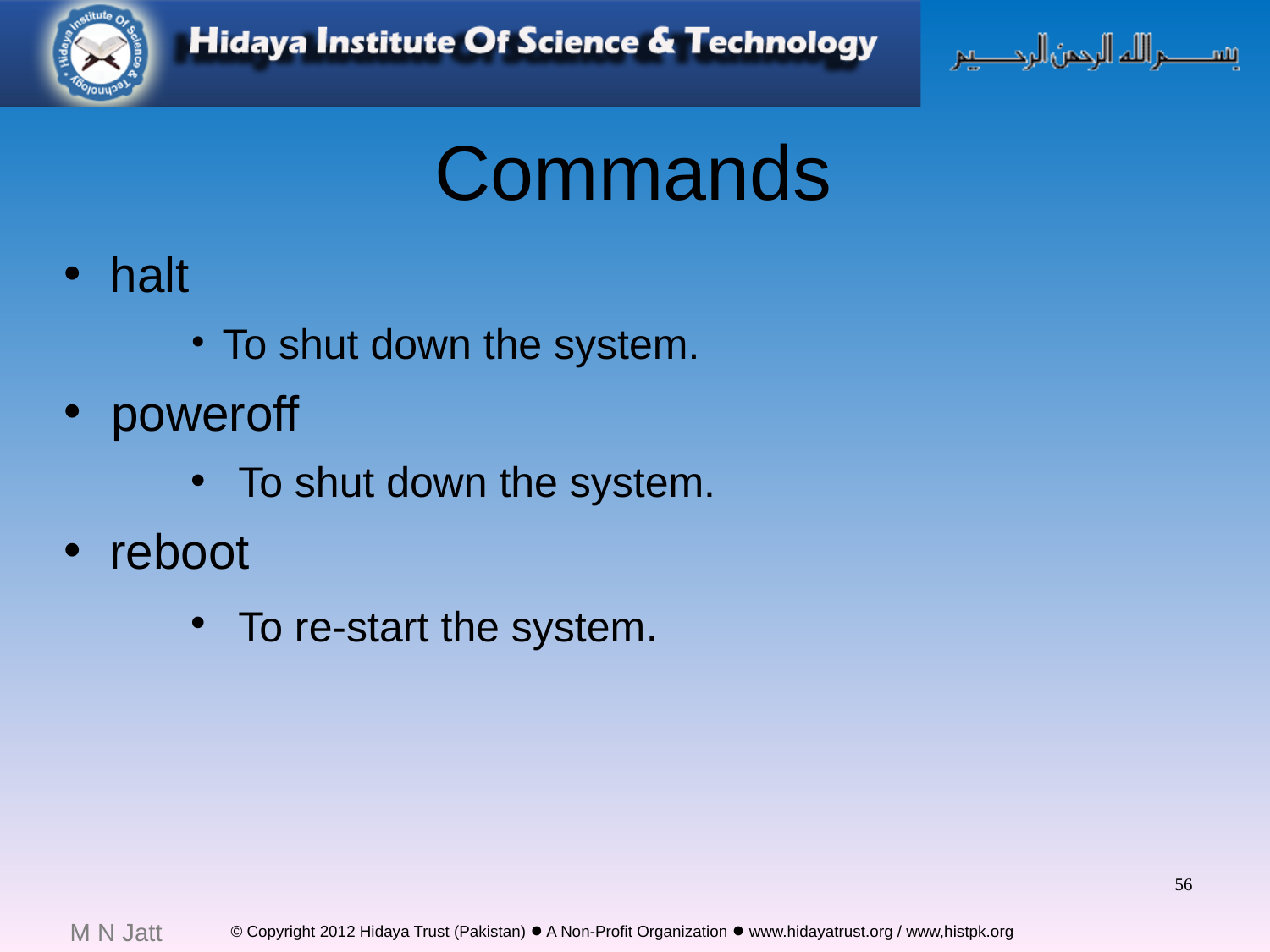

# Commands
halt
To shut down the system.
poweroff
To shut down the system.
reboot
To re-start the system.

56